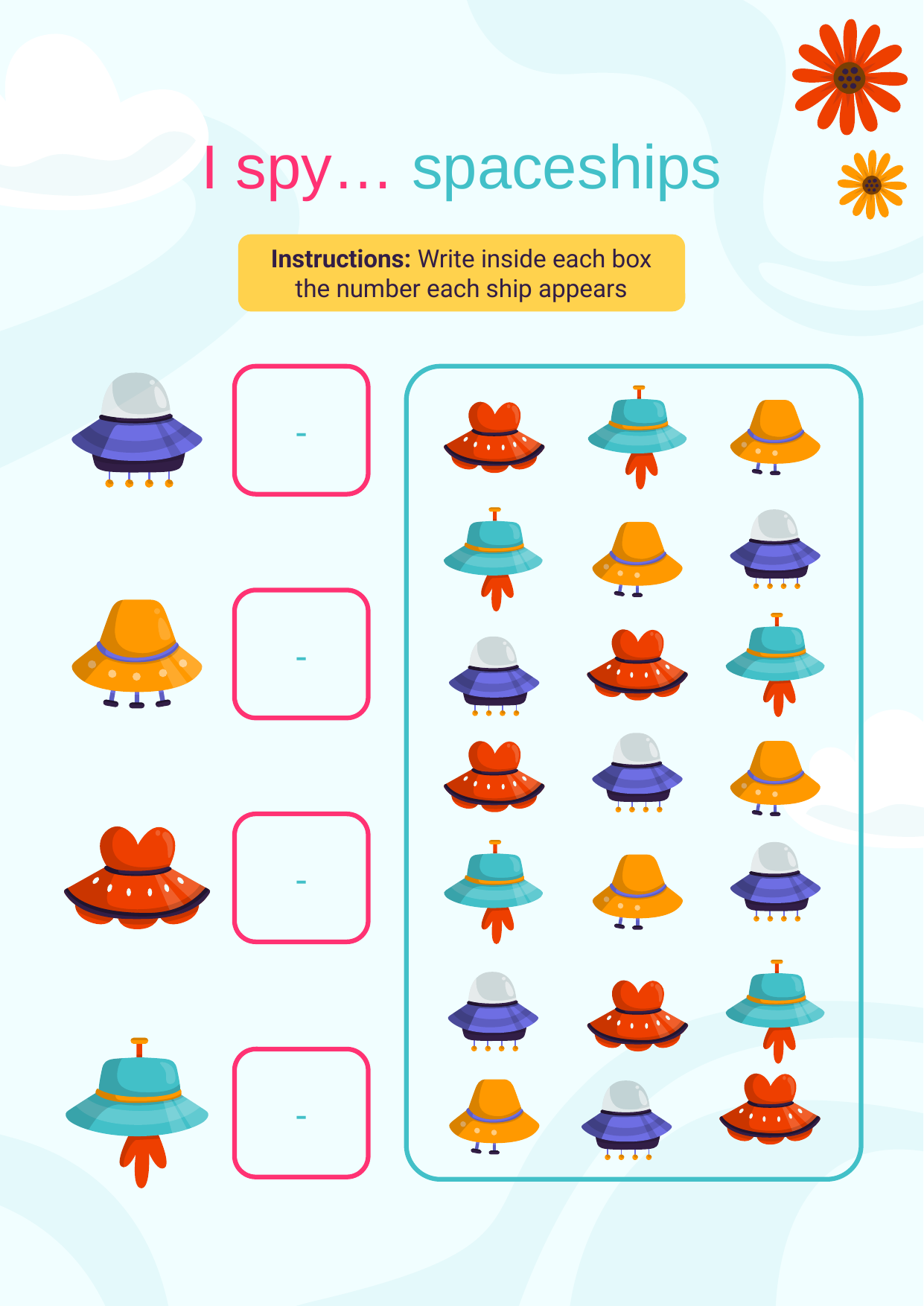

# I spy… spaceships

Instructions: Write inside each box the number each ship appears

-

-

-

-